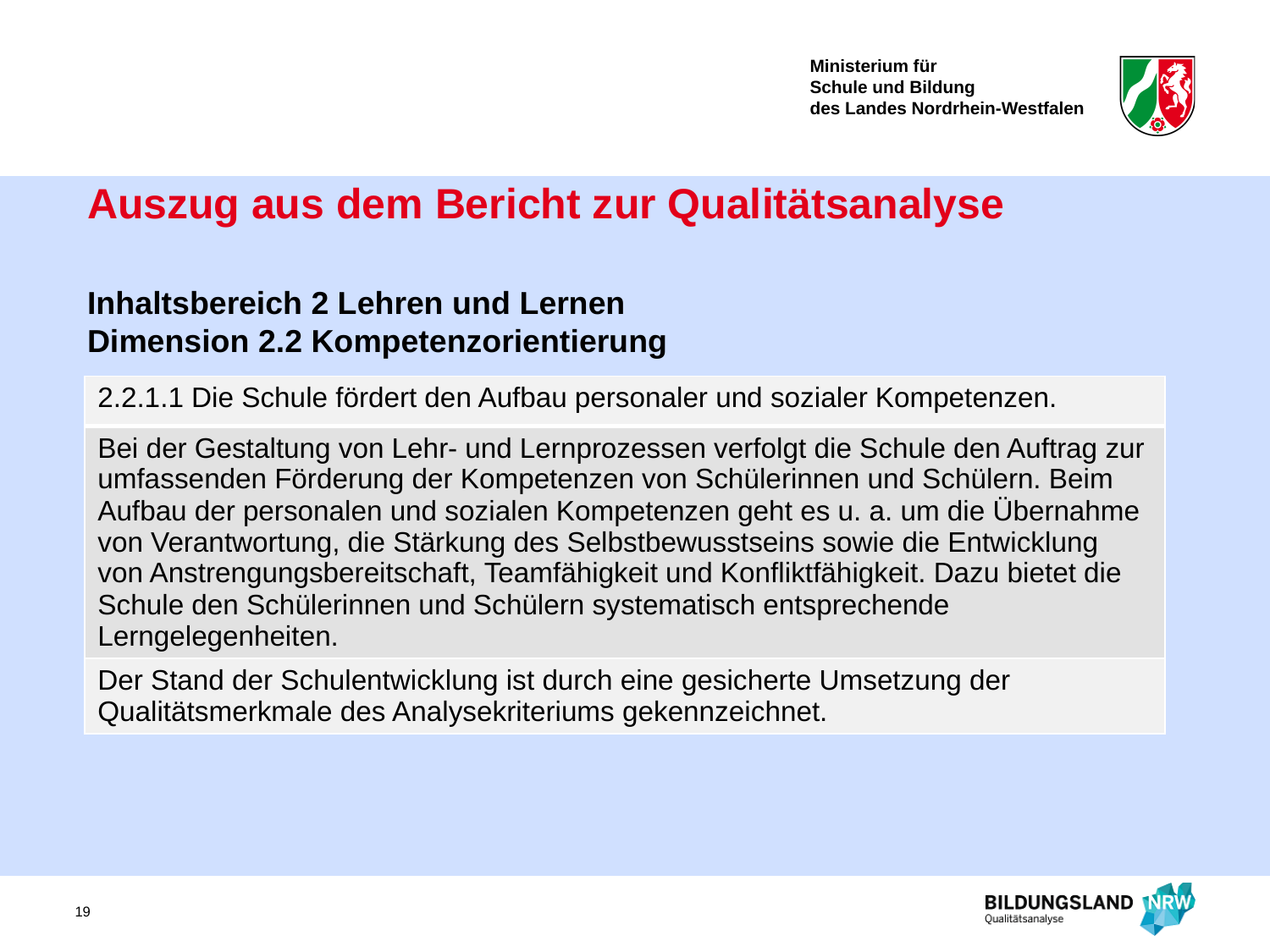

Auszug aus dem Bericht zur Qualitätsanalyse
Inhaltsbereich 2 Lehren und Lernen
Dimension 2.2 Kompetenzorientierung
| 2.2.1.1 Die Schule fördert den Aufbau personaler und sozialer Kompetenzen. |
| --- |
| Bei der Gestaltung von Lehr- und Lernprozessen verfolgt die Schule den Auftrag zur umfassenden Förderung der Kompetenzen von Schülerinnen und Schülern. Beim Aufbau der personalen und sozialen Kompetenzen geht es u. a. um die Übernahme von Verantwortung, die Stärkung des Selbstbewusstseins sowie die Entwicklung von Anstrengungsbereitschaft, Teamfähigkeit und Konfliktfähigkeit. Dazu bietet die Schule den Schülerinnen und Schülern systematisch entsprechende Lerngelegenheiten. |
| Der Stand der Schulentwicklung ist durch eine gesicherte Umsetzung der Qualitätsmerkmale des Analysekriteriums gekennzeichnet. |
19